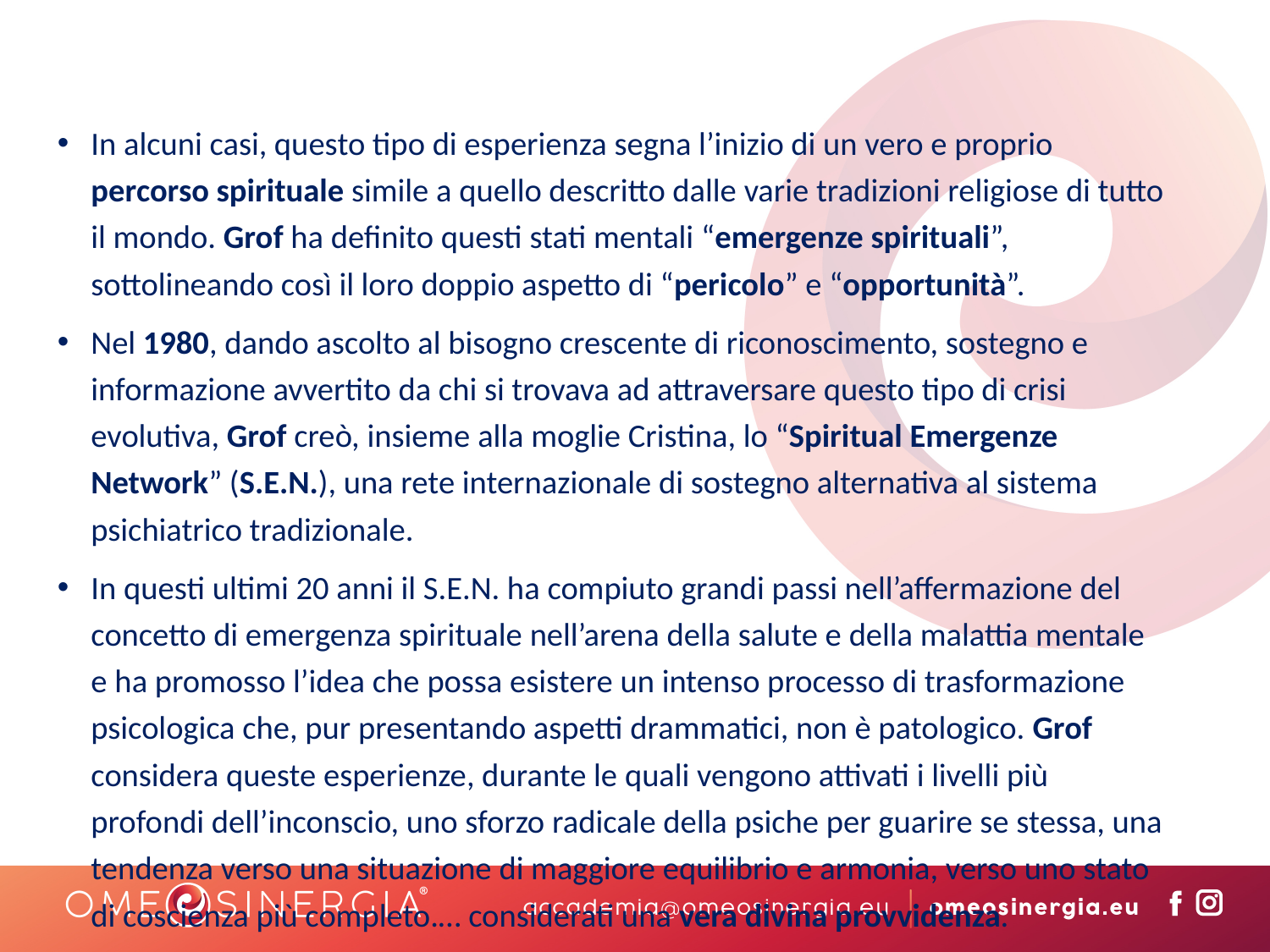

In alcuni casi, questo tipo di esperienza segna l’inizio di un vero e proprio percorso spirituale simile a quello descritto dalle varie tradizioni religiose di tutto il mondo. Grof ha definito questi stati mentali “emergenze spirituali”, sottolineando così il loro doppio aspetto di “pericolo” e “opportunità”.
Nel 1980, dando ascolto al bisogno crescente di riconoscimento, sostegno e informazione avvertito da chi si trovava ad attraversare questo tipo di crisi evolutiva, Grof creò, insieme alla moglie Cristina, lo “Spiritual Emergenze Network” (S.E.N.), una rete internazionale di sostegno alternativa al sistema psichiatrico tradizionale.
In questi ultimi 20 anni il S.E.N. ha compiuto grandi passi nell’affermazione del concetto di emergenza spirituale nell’arena della salute e della malattia mentale e ha promosso l’idea che possa esistere un intenso processo di trasformazione psicologica che, pur presentando aspetti drammatici, non è patologico. Grof considera queste esperienze, durante le quali vengono attivati i livelli più profondi dell’inconscio, uno sforzo radicale della psiche per guarire se stessa, una tendenza verso una situazione di maggiore equilibrio e armonia, verso uno stato di coscienza più completo.… considerati una vera divina provvidenza.